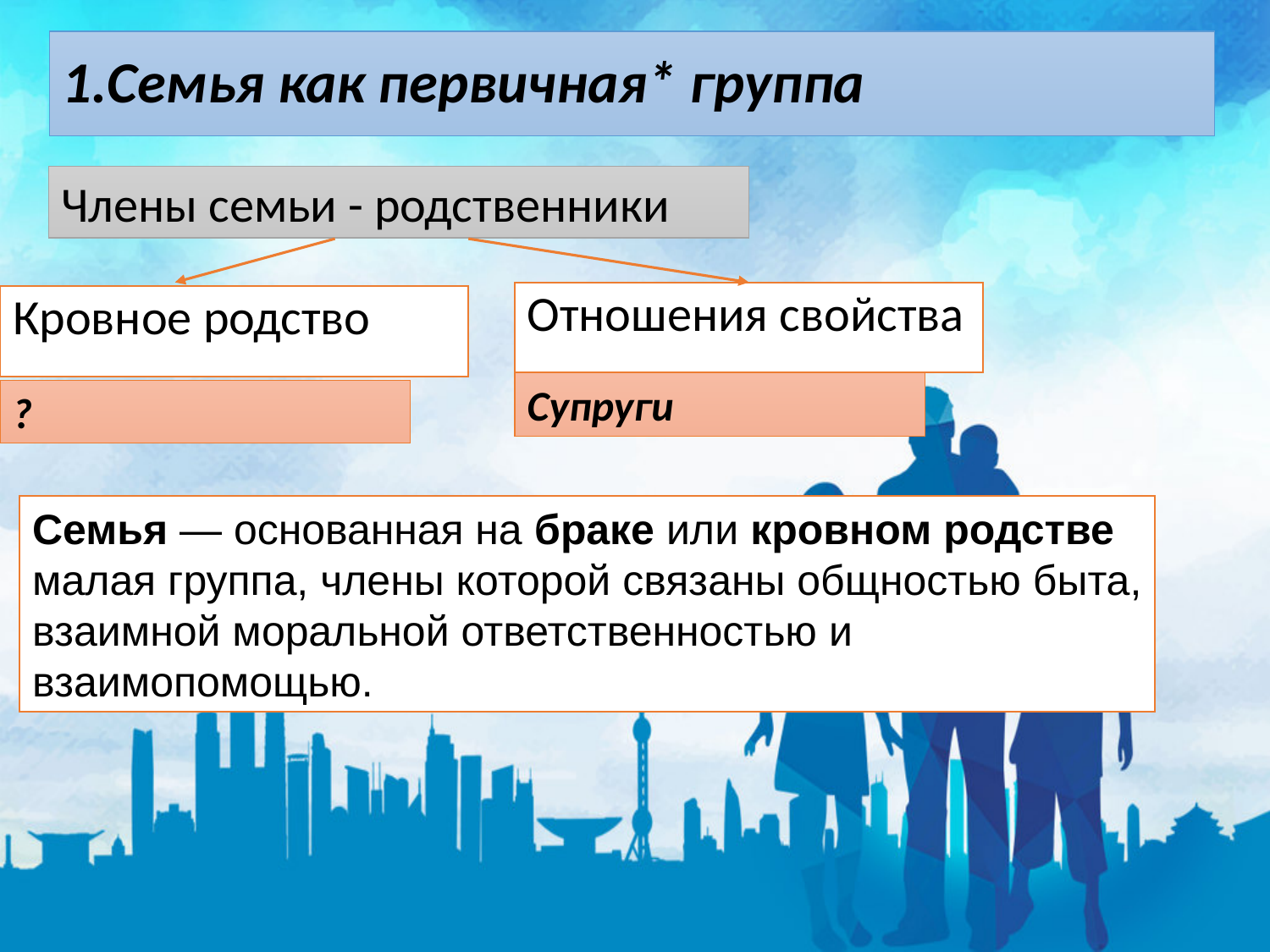

# 1.Семья как первичная* группа
Члены семьи - родственники
Отношения свойства
Кровное родство
Супруги
?
Семья — основанная на браке или кровном родстве малая группа, члены которой связаны общностью быта, взаимной моральной ответственностью и взаимопомощью.